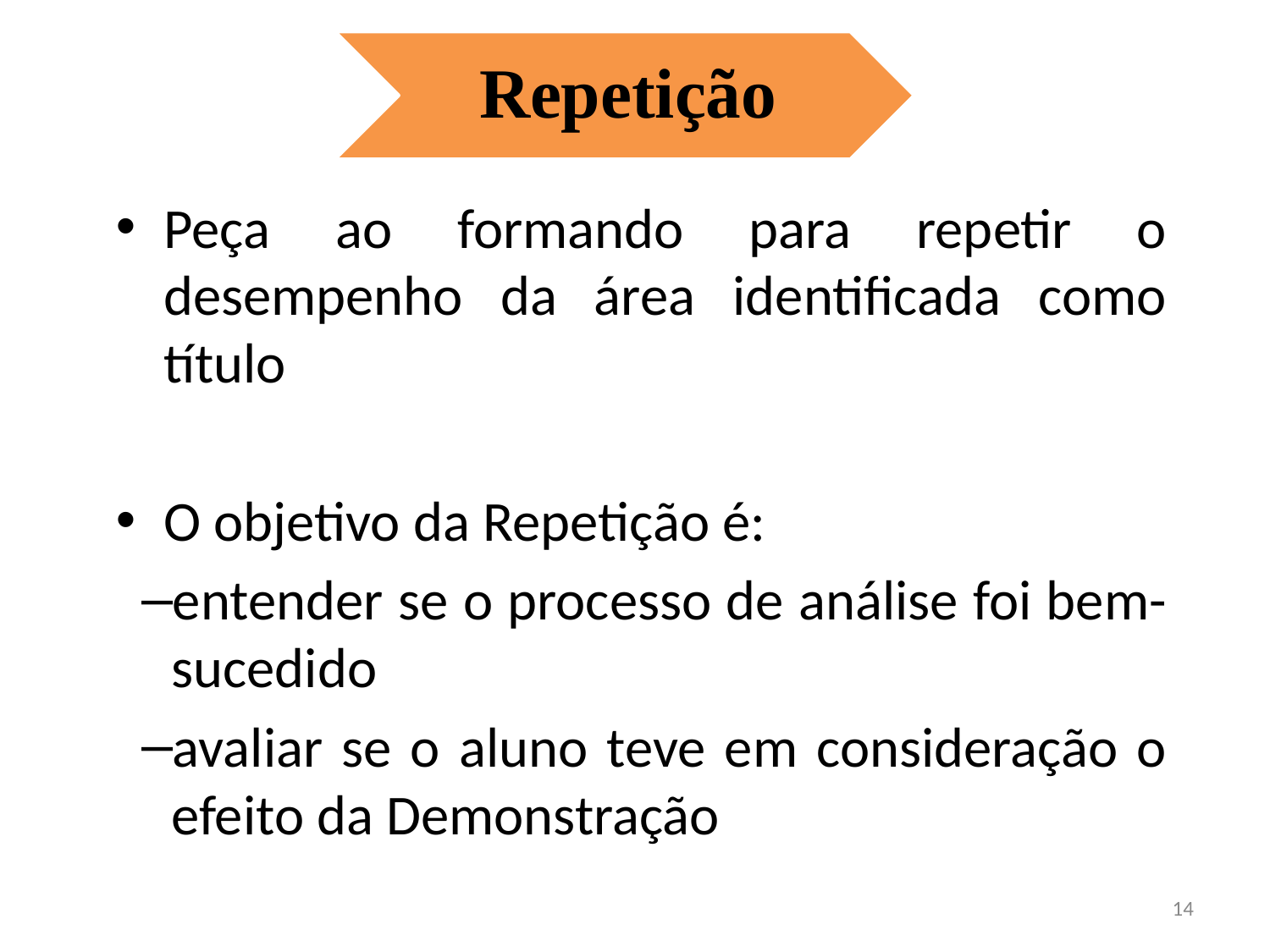

Repetição
Peça ao formando para repetir o desempenho da área identificada como título

O objetivo da Repetição é:
entender se o processo de análise foi bem-sucedido
avaliar se o aluno teve em consideração o efeito da Demonstração
14